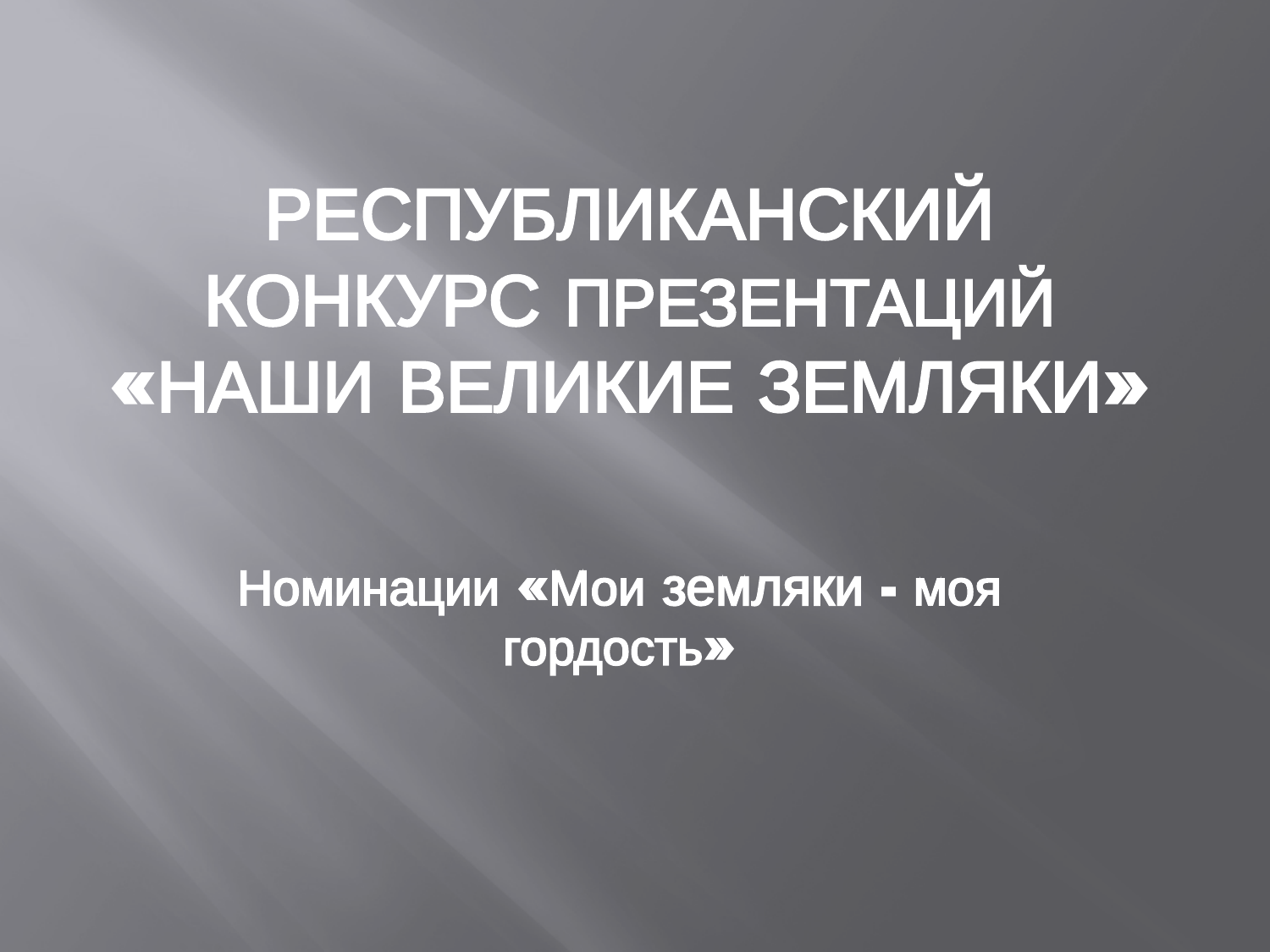

# Республиканский конкурс презентаций «Наши великие земляки»
Номинации «Мои земляки - моя гордость»